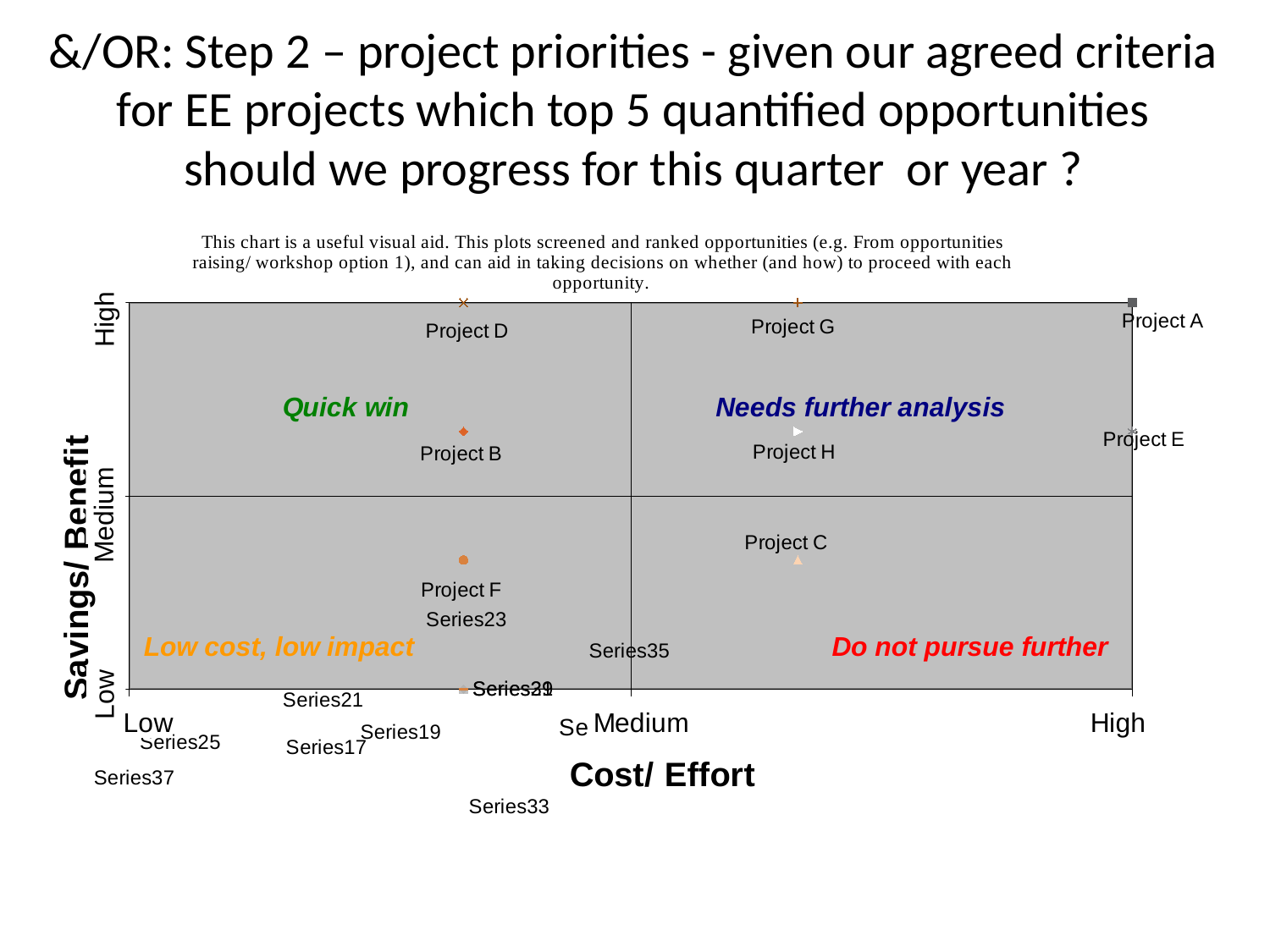

# &/OR: Step 2 – project priorities - given our agreed criteria for EE projects which top 5 quantified opportunities should we progress for this quarter  or year ?

### Chart

| Category | Project A | Project B | Project C | Project D | Project E | Project F | Project G | Project H |  |  |  |  |  |  |  |  |  |  |  |
|---|---|---|---|---|---|---|---|---|---|---|---|---|---|---|---|---|---|---|---|